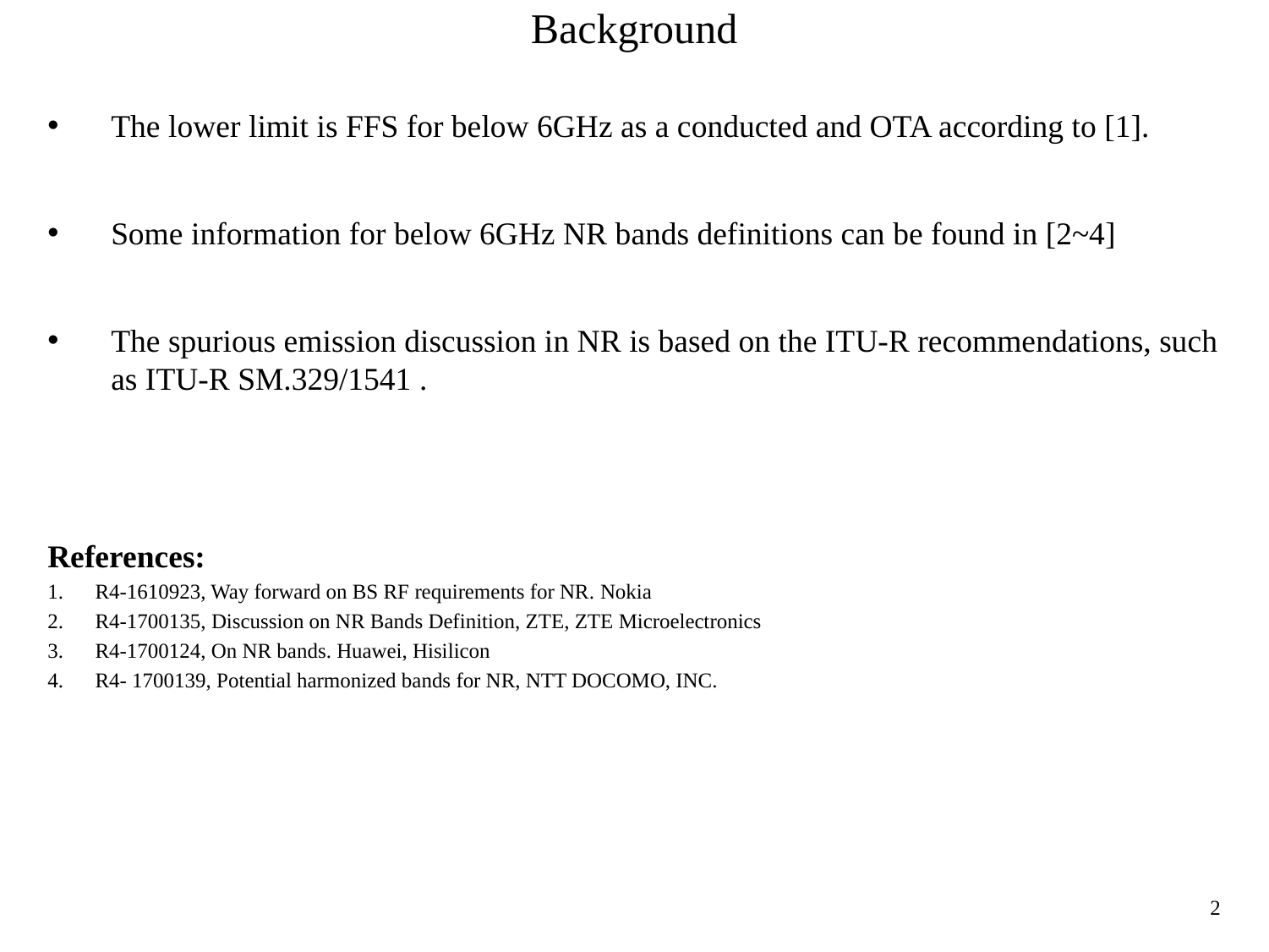

# Background
The lower limit is FFS for below 6GHz as a conducted and OTA according to [1].

Some information for below 6GHz NR bands definitions can be found in [2~4]

The spurious emission discussion in NR is based on the ITU-R recommendations, such as ITU-R SM.329/1541 .

References:
R4-1610923, Way forward on BS RF requirements for NR. Nokia
R4-1700135, Discussion on NR Bands Definition, ZTE, ZTE Microelectronics
R4-1700124, On NR bands. Huawei, Hisilicon
R4- 1700139, Potential harmonized bands for NR, NTT DOCOMO, INC.

2